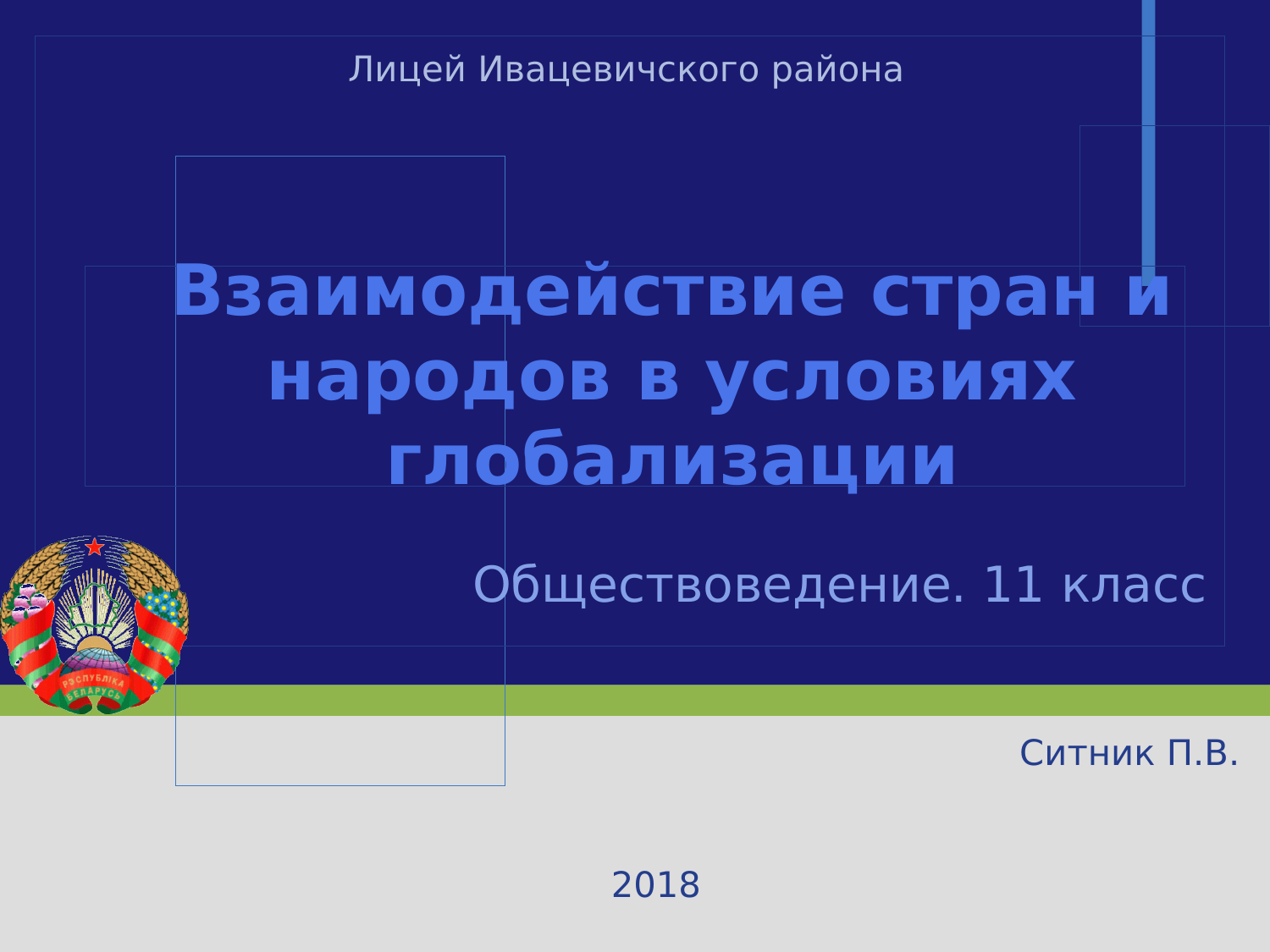

Лицей Ивацевичского района
# Взаимодействие стран и народов в условиях глобализации
Обществоведение. 11 класс
Ситник П.В.
2018